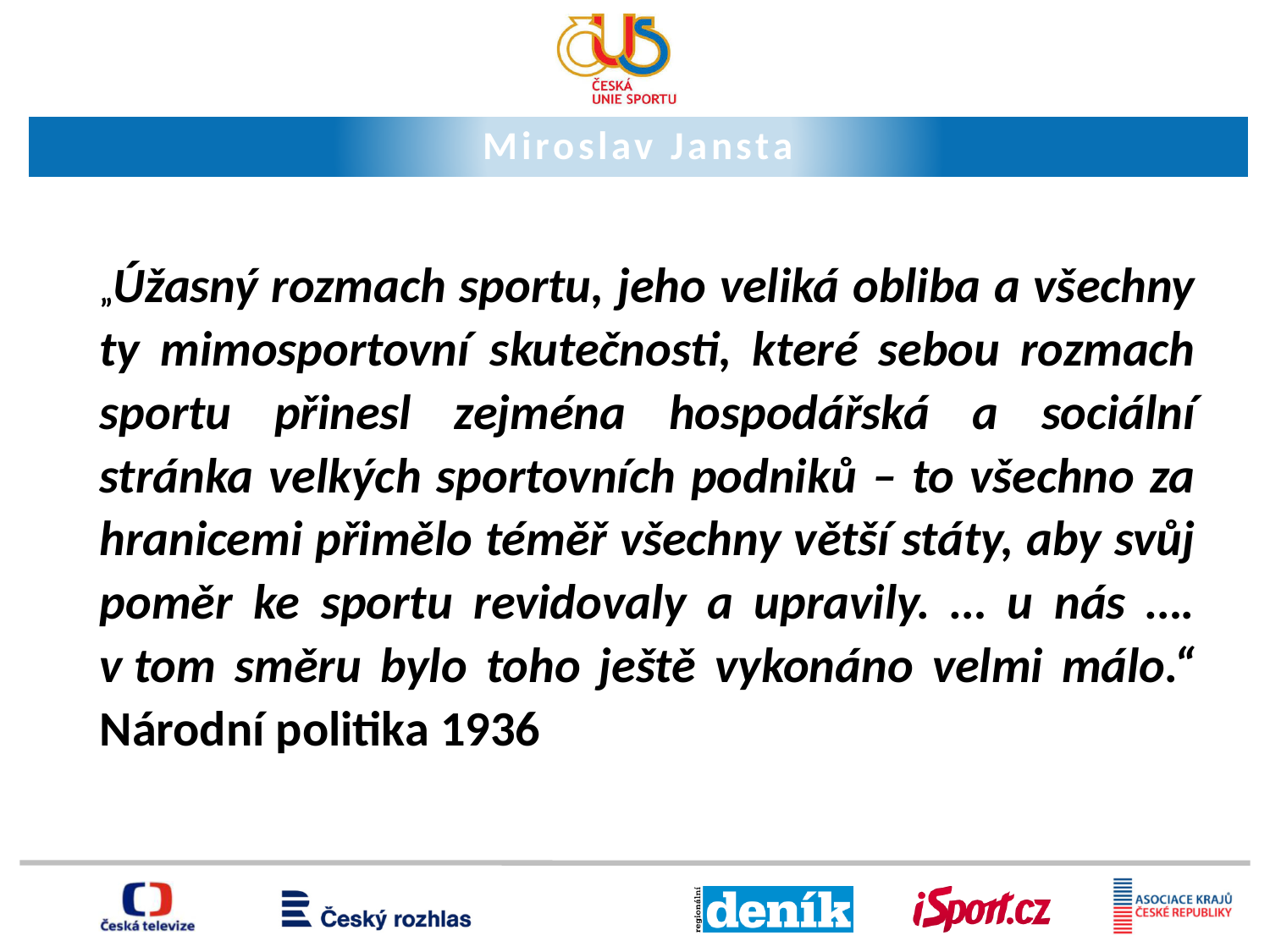

Miroslav Jansta
„Úžasný rozmach sportu, jeho veliká obliba a všechny ty mimosportovní skutečnosti, které sebou rozmach sportu přinesl zejména hospodářská a sociální stránka velkých sportovních podniků – to všechno za hranicemi přimělo téměř všechny větší státy, aby svůj poměr ke sportu revidovaly a upravily. … u nás …. v tom směru bylo toho ještě vykonáno velmi málo.“ Národní politika 1936